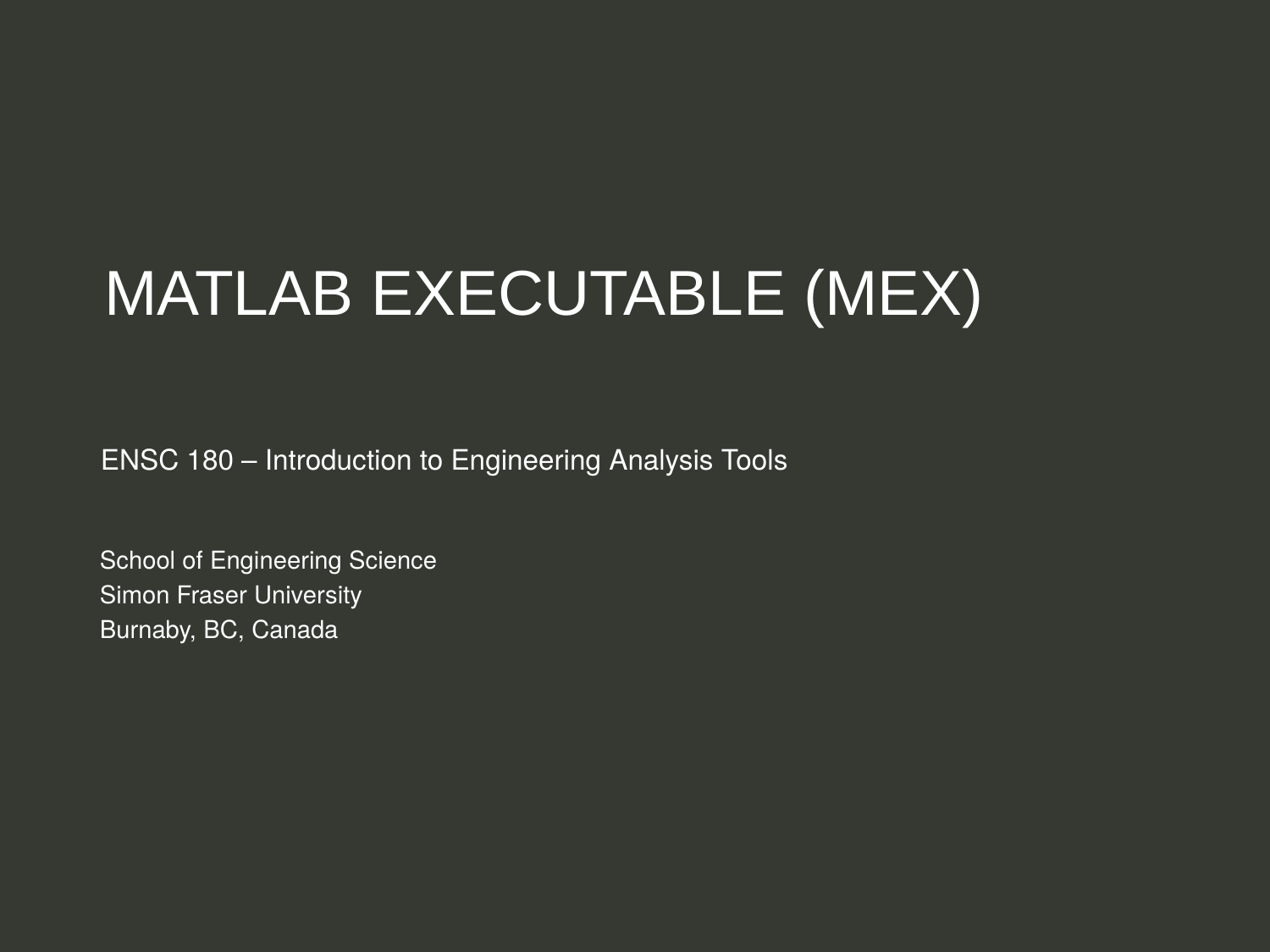

# MATLAB EXECUTABLE (MEX)
ENSC 180 – Introduction to Engineering Analysis Tools